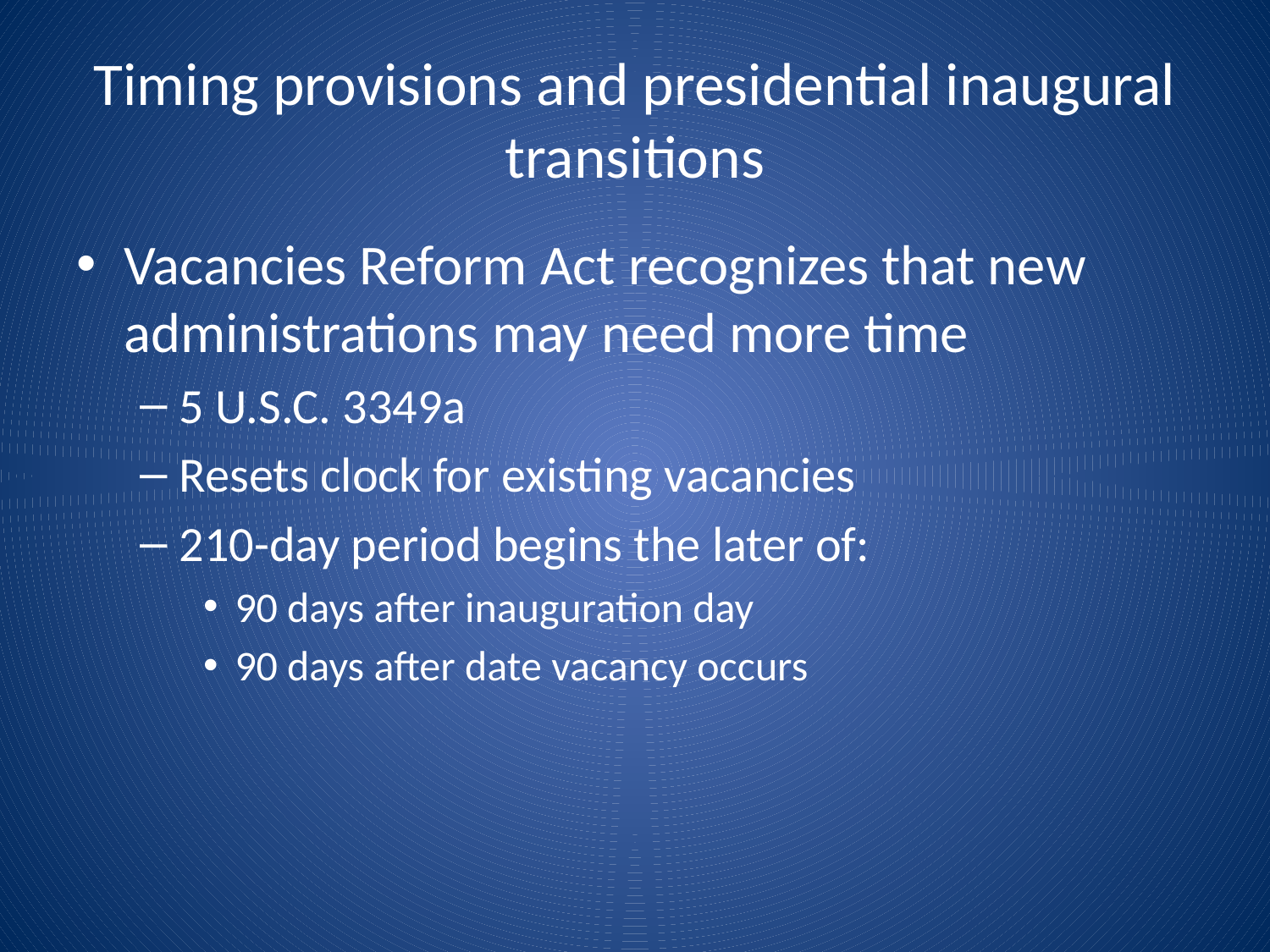

# Timing provisions and presidential inaugural transitions
Vacancies Reform Act recognizes that new administrations may need more time
5 U.S.C. 3349a
Resets clock for existing vacancies
210-day period begins the later of:
90 days after inauguration day
90 days after date vacancy occurs